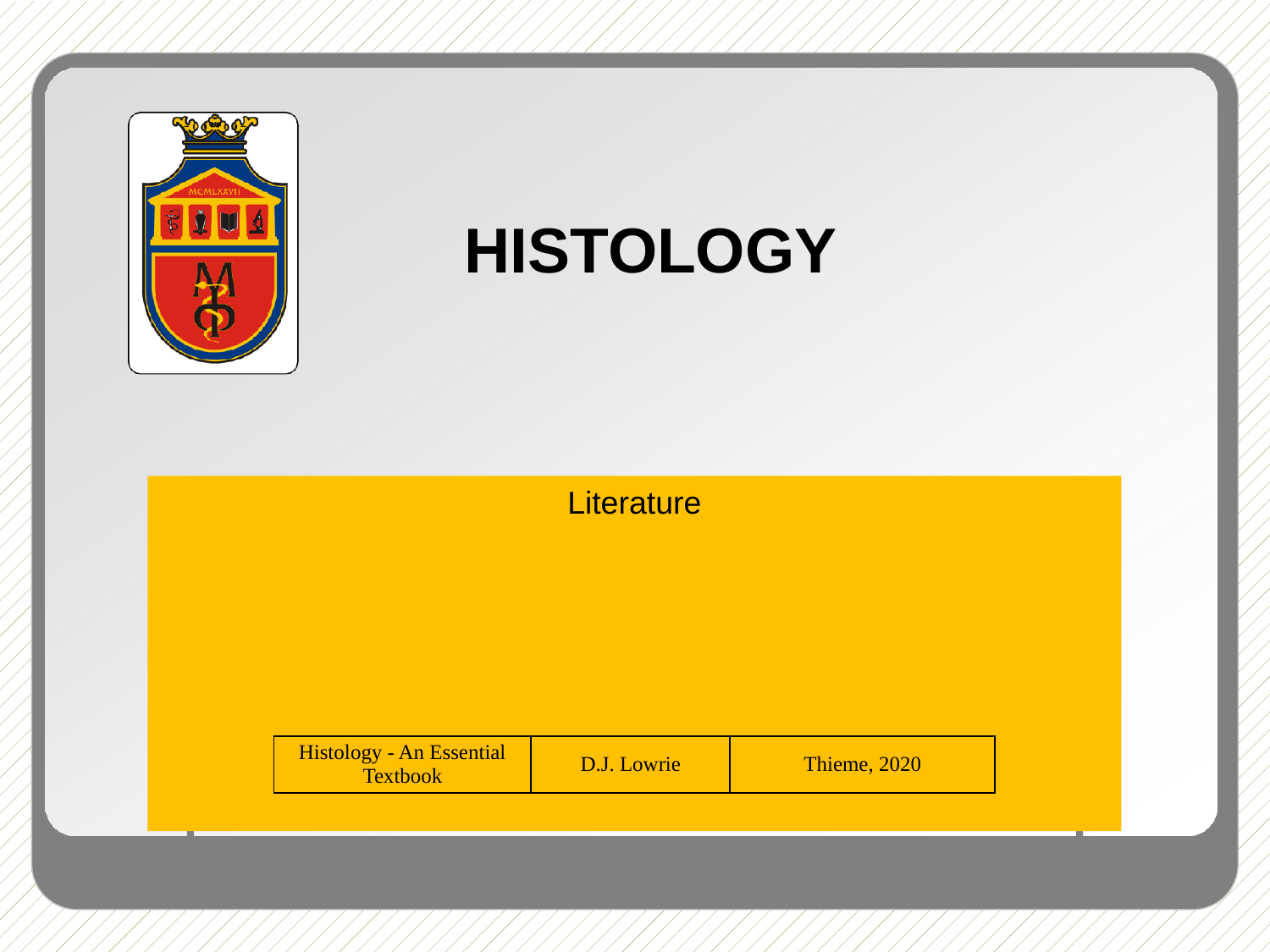

HISTOLOGY
Literature

| Histology - An Essential Textbook | D.J. Lowrie | Thieme, 2020 |
| --- | --- | --- |